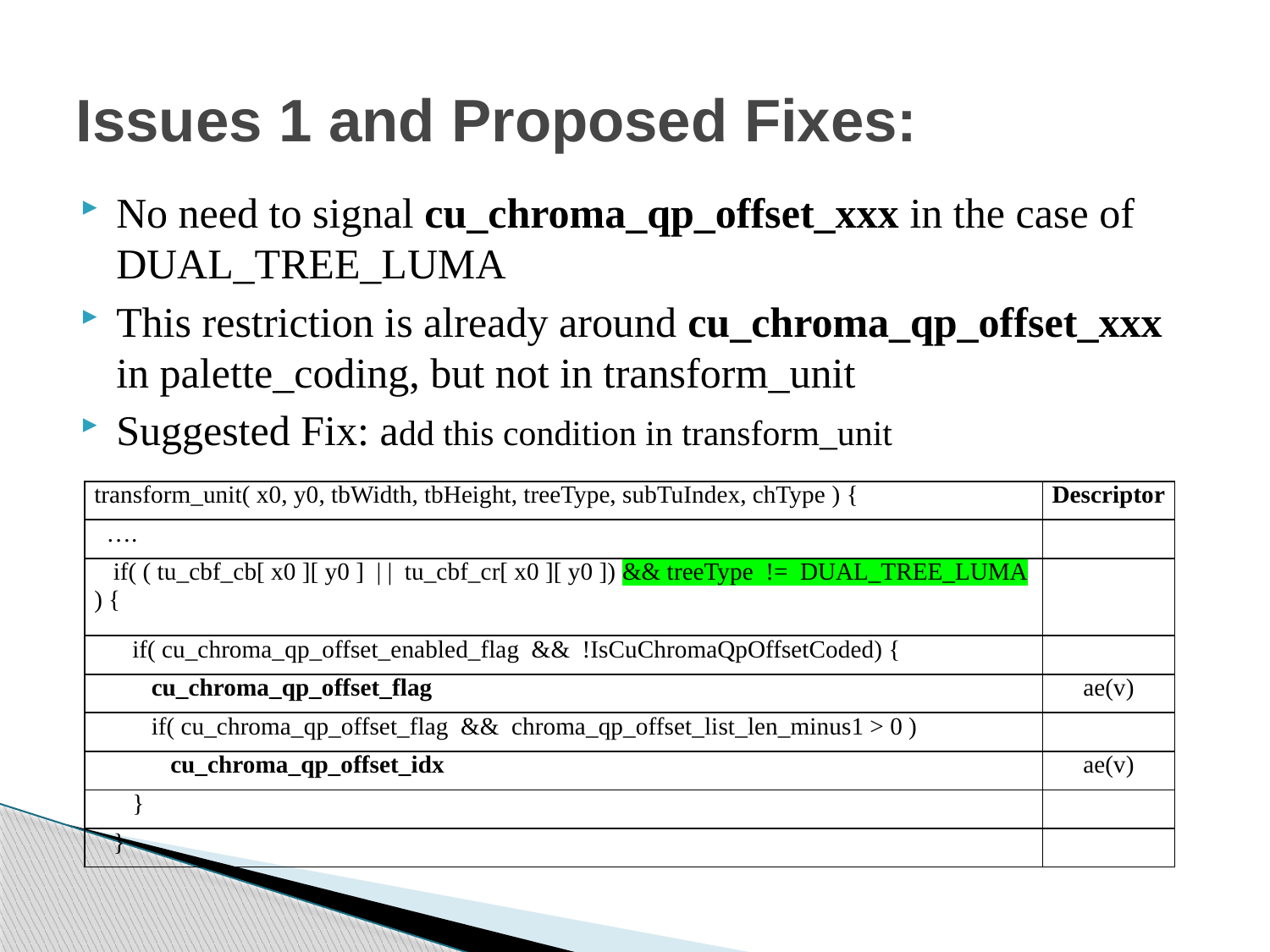

# Issues 1 and Proposed Fixes:
No need to signal cu_chroma_qp_offset_xxx in the case of DUAL_TREE_LUMA
This restriction is already around cu_chroma_qp_offset_xxx in palette_coding, but not in transform_unit
Suggested Fix: add this condition in transform_unit

| transform\_unit( x0, y0, tbWidth, tbHeight, treeType, subTuIndex, chType ) { | Descriptor |
| --- | --- |
| …. |  |
| if( ( tu\_cbf\_cb[ x0 ][ y0 ] | | tu\_cbf\_cr[ x0 ][ y0 ]) && treeType  !=  DUAL\_TREE\_LUMA ) { |  |
| if( cu\_chroma\_qp\_offset\_enabled\_flag && !IsCuChromaQpOffsetCoded) { |  |
| cu\_chroma\_qp\_offset\_flag | ae(v) |
| if( cu\_chroma\_qp\_offset\_flag && chroma\_qp\_offset\_list\_len\_minus1 > 0 ) |  |
| cu\_chroma\_qp\_offset\_idx | ae(v) |
| } |  |
| } |  |